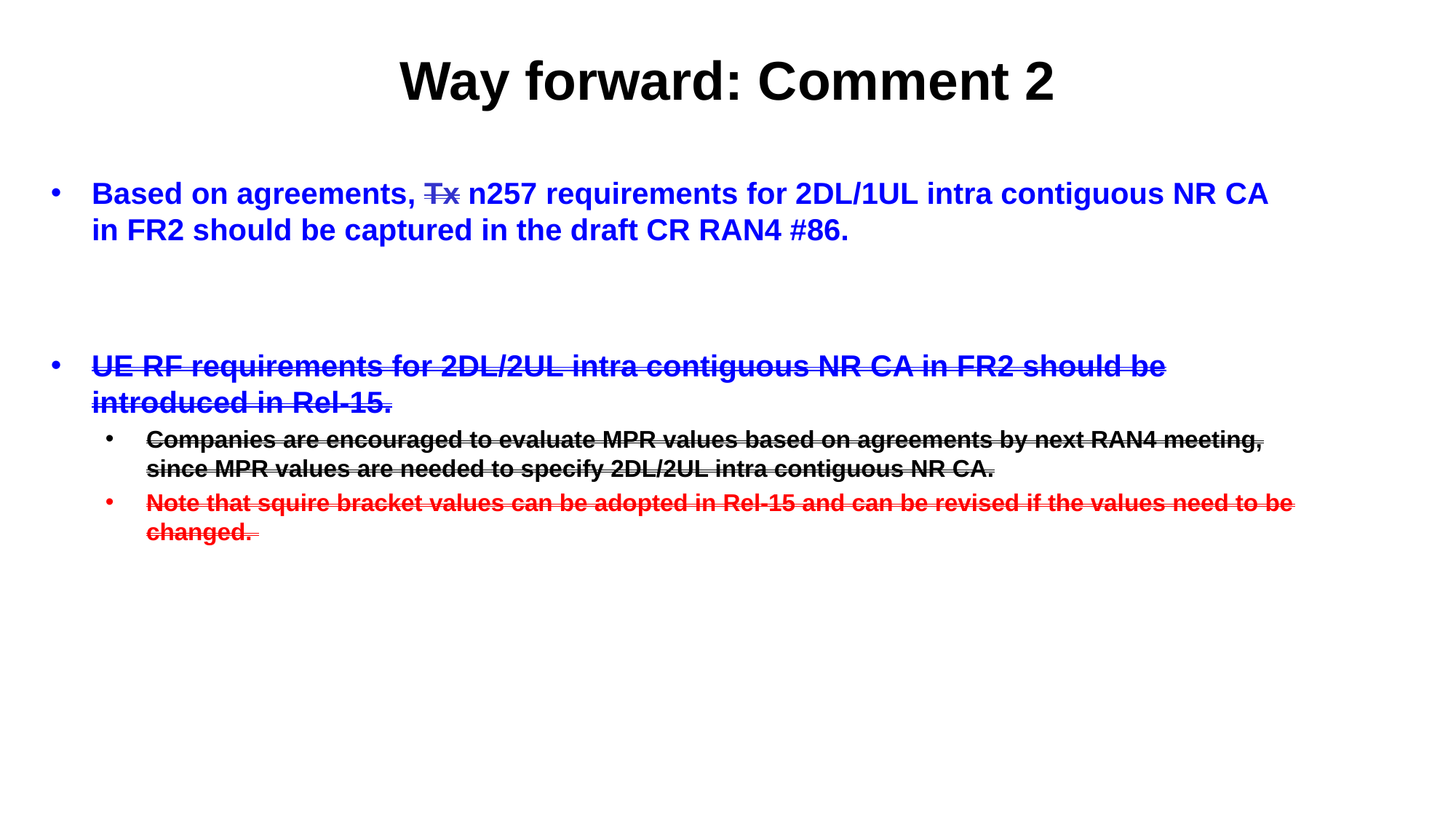

# Way forward: Comment 2
Based on agreements, Tx n257 requirements for 2DL/1UL intra contiguous NR CA in FR2 should be captured in the draft CR RAN4 #86.

UE RF requirements for 2DL/2UL intra contiguous NR CA in FR2 should be introduced in Rel-15.
Companies are encouraged to evaluate MPR values based on agreements by next RAN4 meeting, since MPR values are needed to specify 2DL/2UL intra contiguous NR CA.
Note that squire bracket values can be adopted in Rel-15 and can be revised if the values need to be changed.